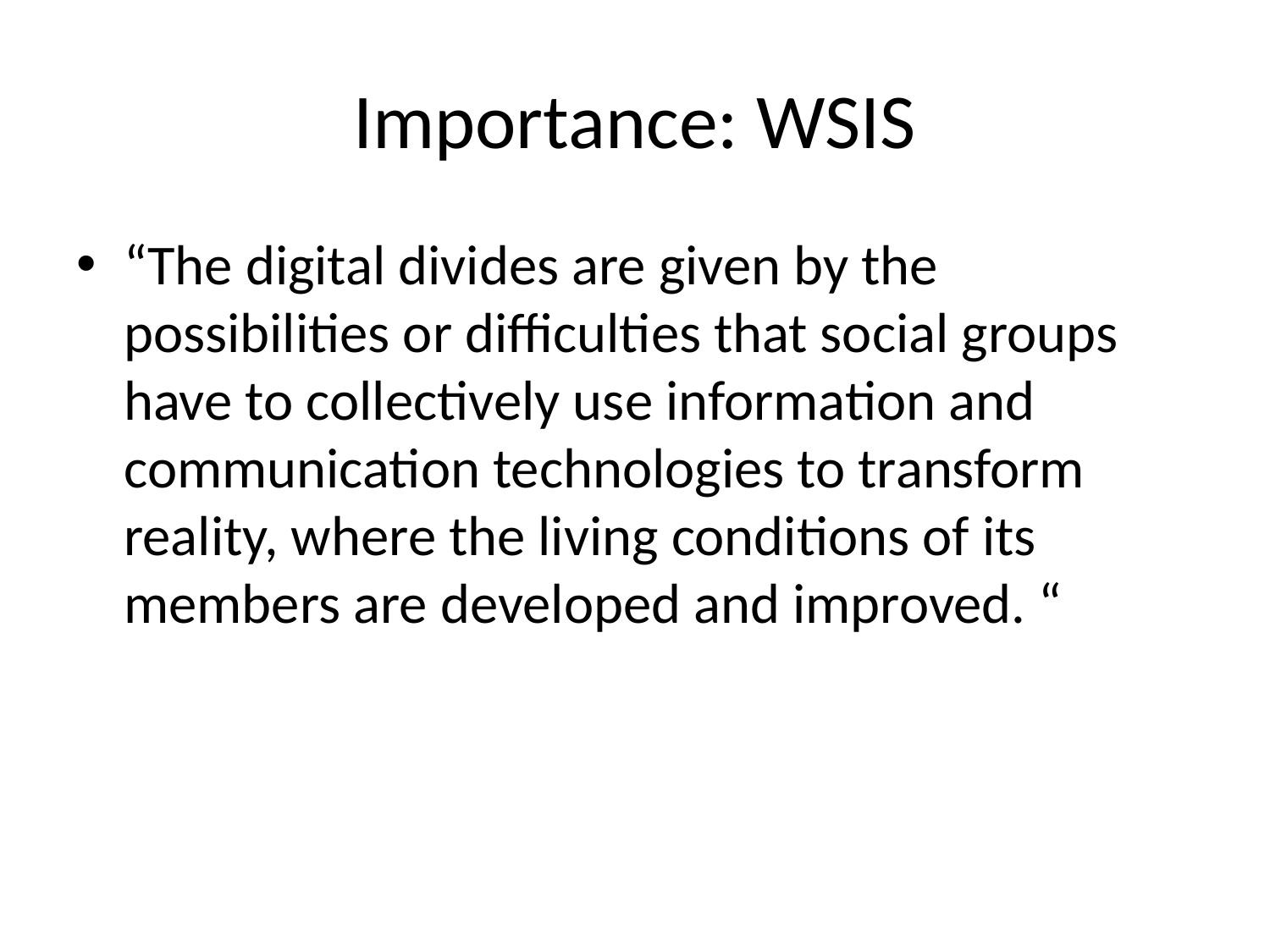

# Importance: WSIS
“The digital divides are given by the possibilities or difficulties that social groups have to collectively use information and communication technologies to transform reality, where the living conditions of its members are developed and improved. “